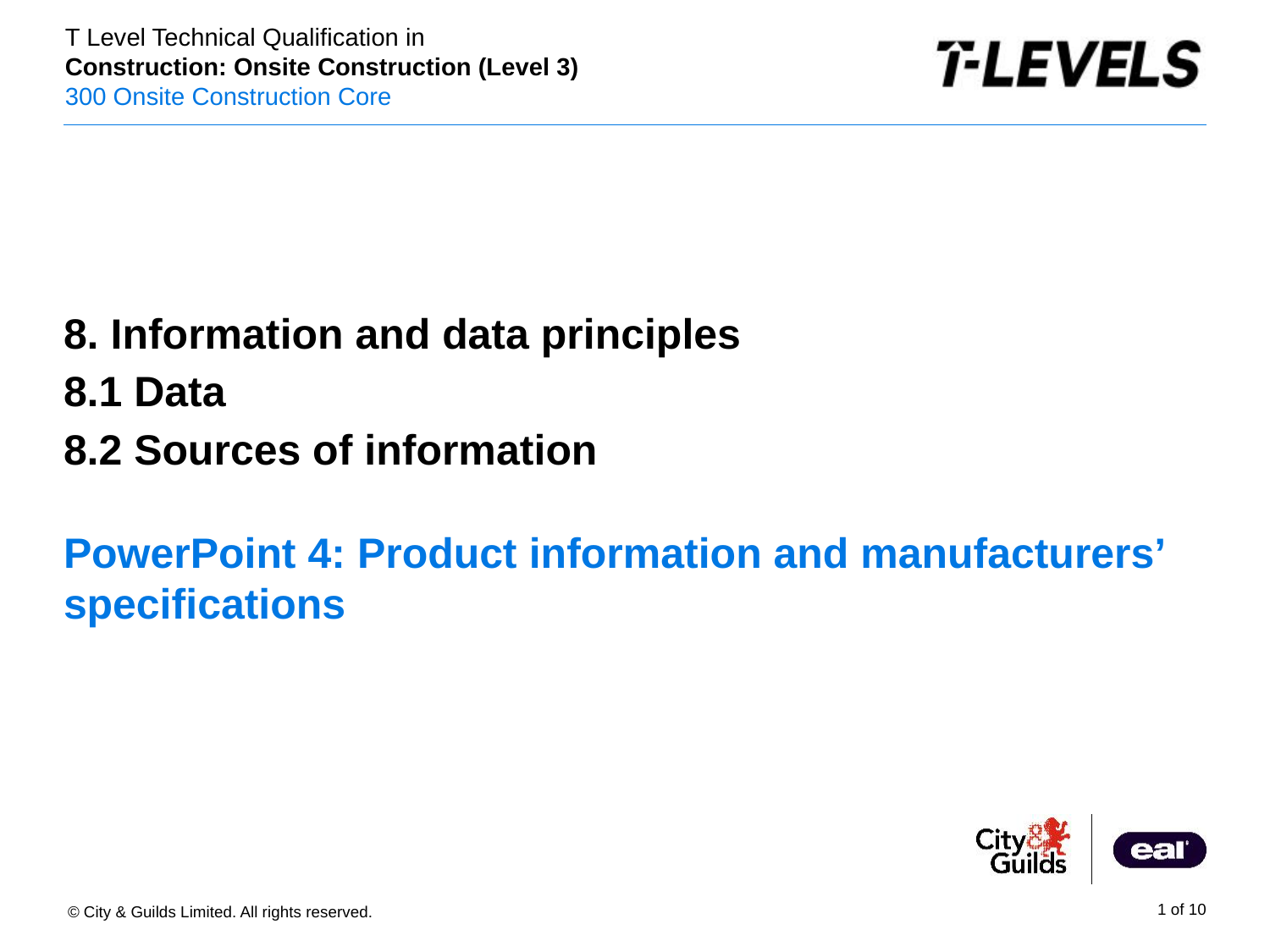

8. Information and data principles
8.1 Data
8.2 Sources of information

# PowerPoint 4: Product information and manufacturers’ specifications